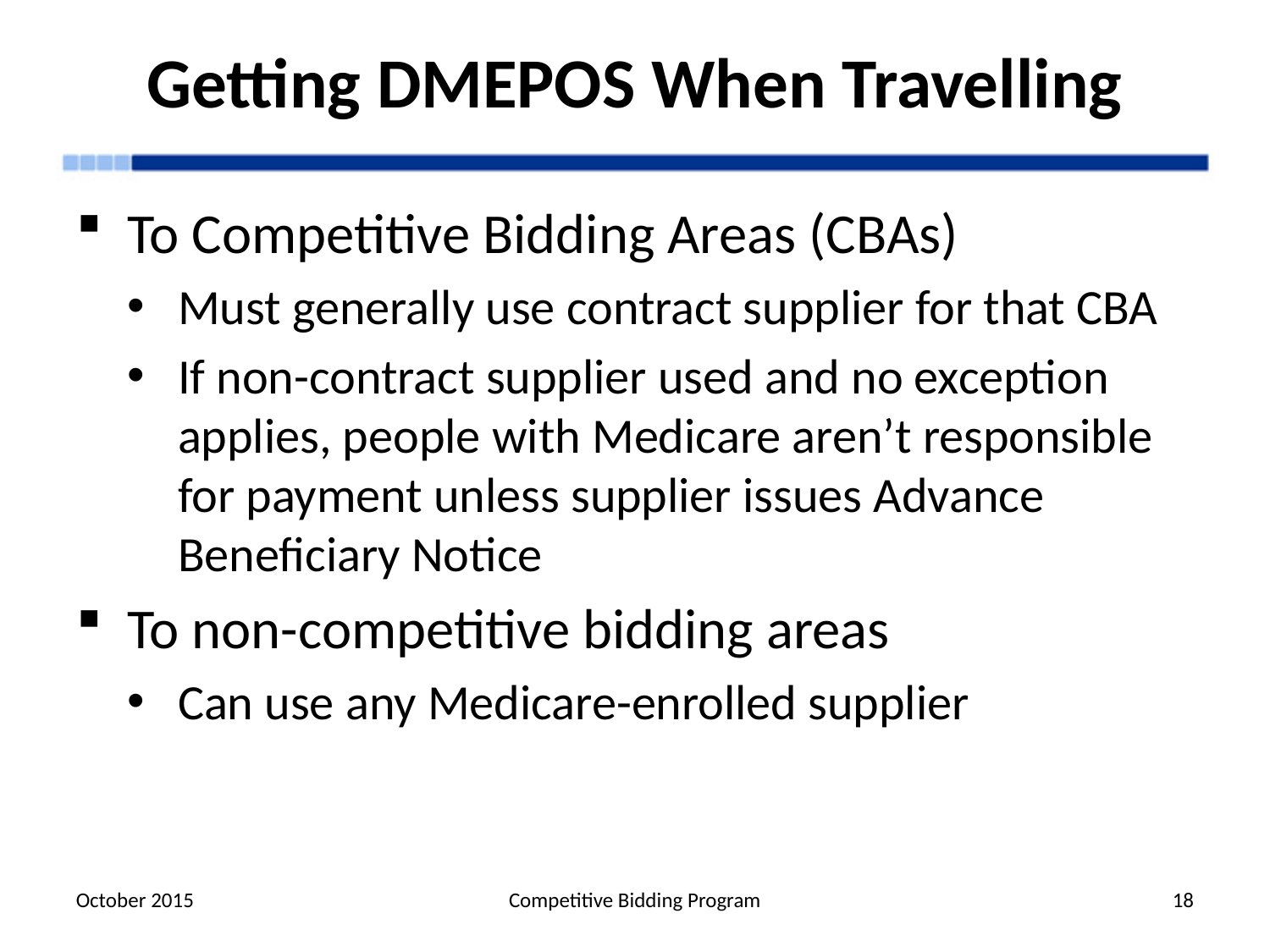

# Getting DMEPOS When Travelling
To Competitive Bidding Areas (CBAs)
Must generally use contract supplier for that CBA
If non-contract supplier used and no exception applies, people with Medicare aren’t responsible for payment unless supplier issues Advance Beneficiary Notice
To non-competitive bidding areas
Can use any Medicare-enrolled supplier
October 2015
Competitive Bidding Program
18